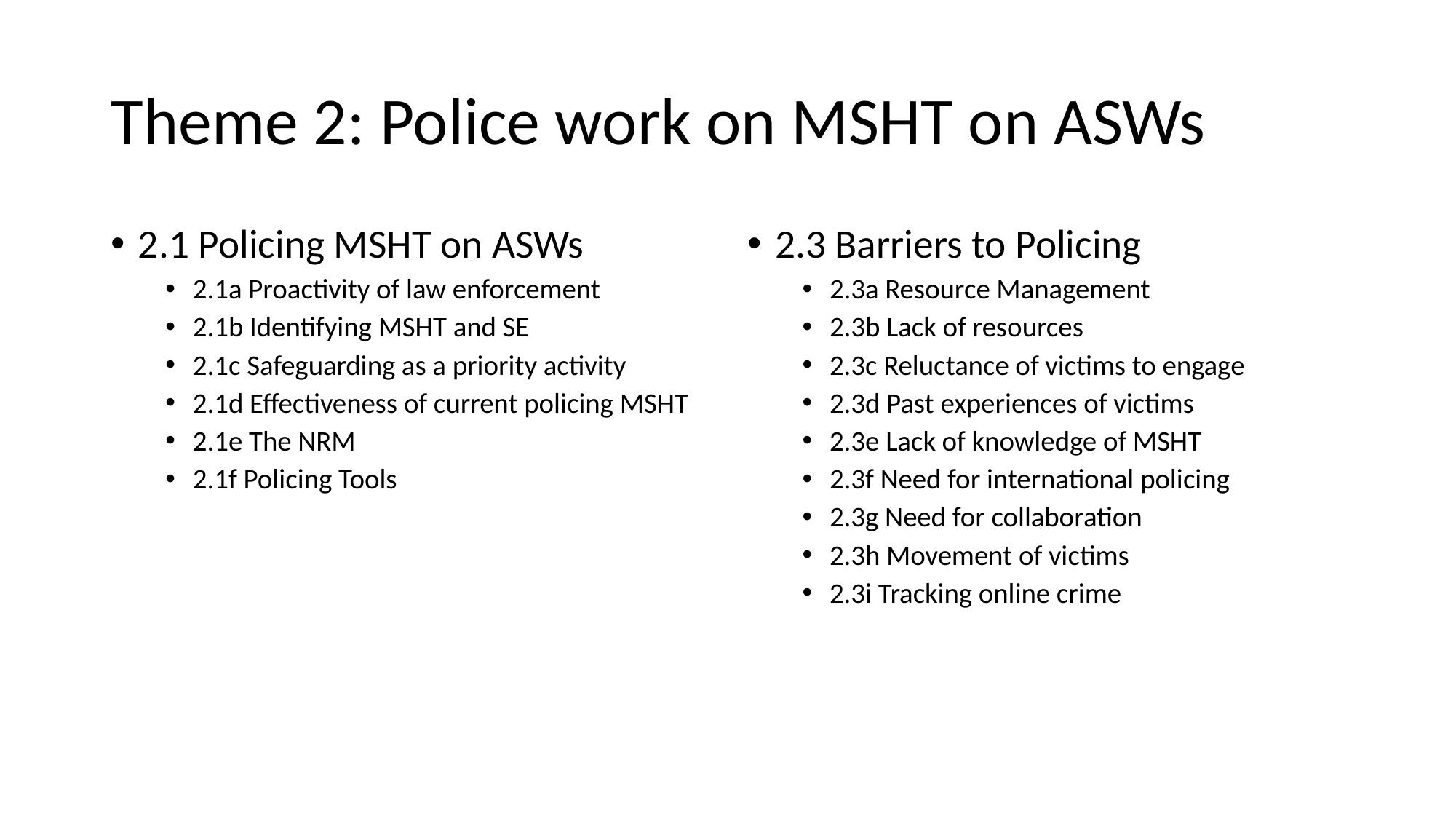

# Theme 2: Police work on MSHT on ASWs
2.1 Policing MSHT on ASWs
2.1a Proactivity of law enforcement
2.1b Identifying MSHT and SE
2.1c Safeguarding as a priority activity
2.1d Effectiveness of current policing MSHT
2.1e The NRM
2.1f Policing Tools

2.3 Barriers to Policing
2.3a Resource Management
2.3b Lack of resources
2.3c Reluctance of victims to engage
2.3d Past experiences of victims
2.3e Lack of knowledge of MSHT
2.3f Need for international policing
2.3g Need for collaboration
2.3h Movement of victims
2.3i Tracking online crime